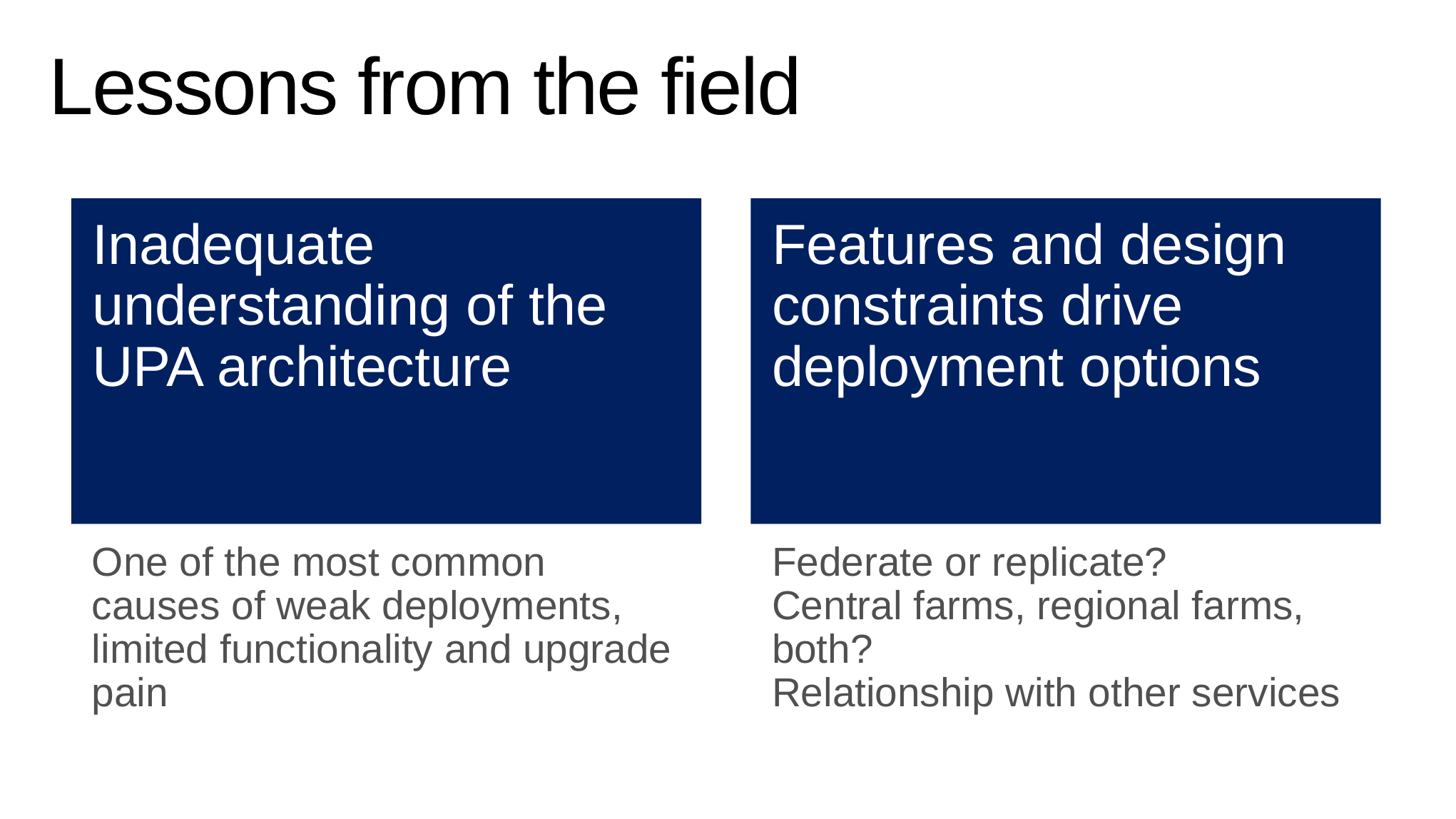

# Lessons from the field

Inadequate understanding of the UPA architecture
Features and design constraints drive deployment options
One of the most common causes of weak deployments, limited functionality and upgrade pain
Federate or replicate?
Central farms, regional farms,  both?
Relationship with other services